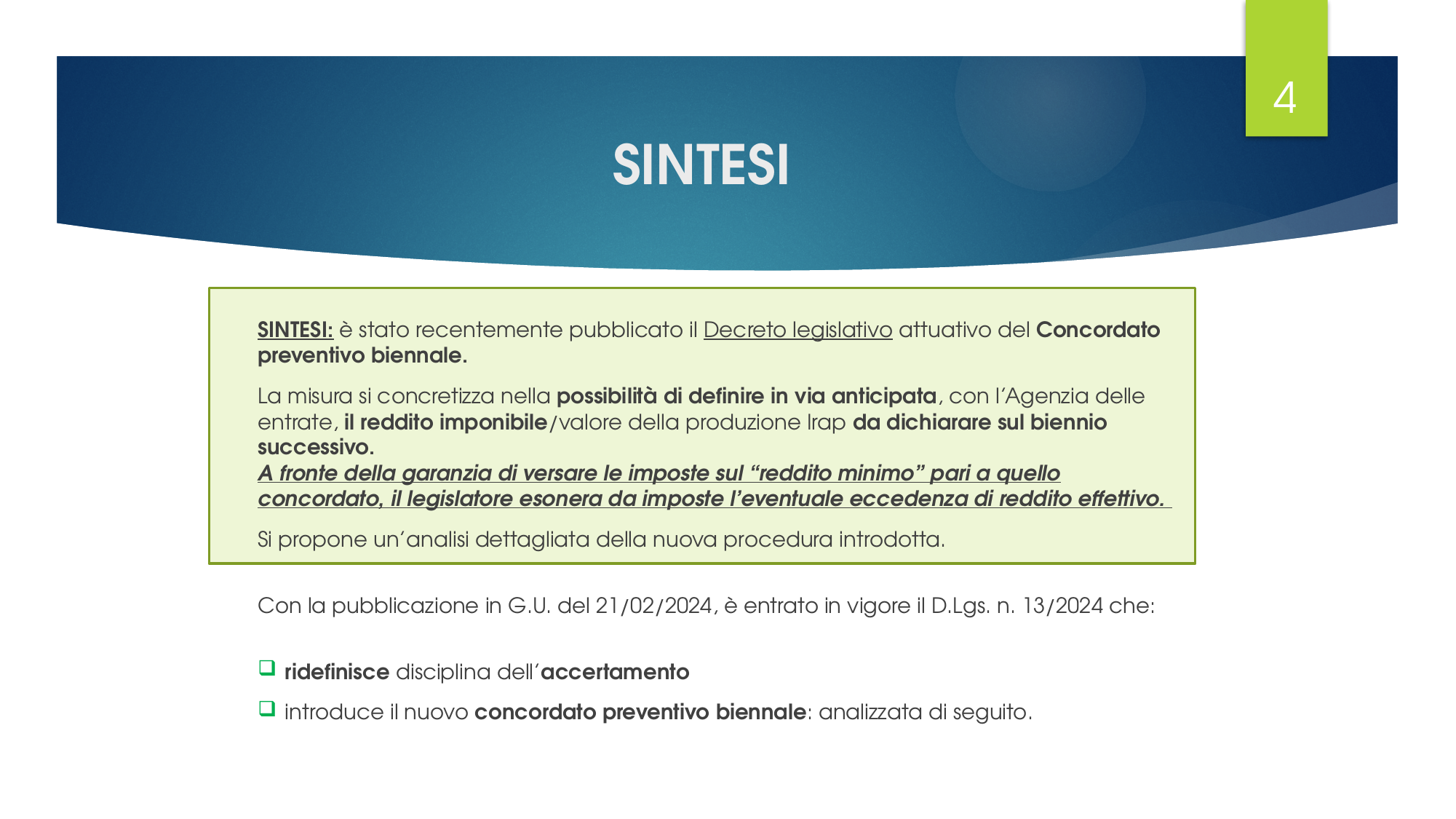

4
# SINTESI

SINTESI: è stato recentemente pubblicato il Decreto legislativo attuativo del Concordato preventivo biennale.
La misura si concretizza nella possibilità di definire in via anticipata, con l’Agenzia delle entrate, il reddito imponibile/valore della produzione Irap da dichiarare sul biennio successivo.
A fronte della garanzia di versare le imposte sul “reddito minimo” pari a quello concordato, il legislatore esonera da imposte l’eventuale eccedenza di reddito effettivo.
Si propone un’analisi dettagliata della nuova procedura introdotta.
Con la pubblicazione in G.U. del 21/02/2024, è entrato in vigore il D.Lgs. n. 13/2024 che:
ridefinisce disciplina dell’accertamento
introduce il nuovo concordato preventivo biennale: analizzata di seguito.